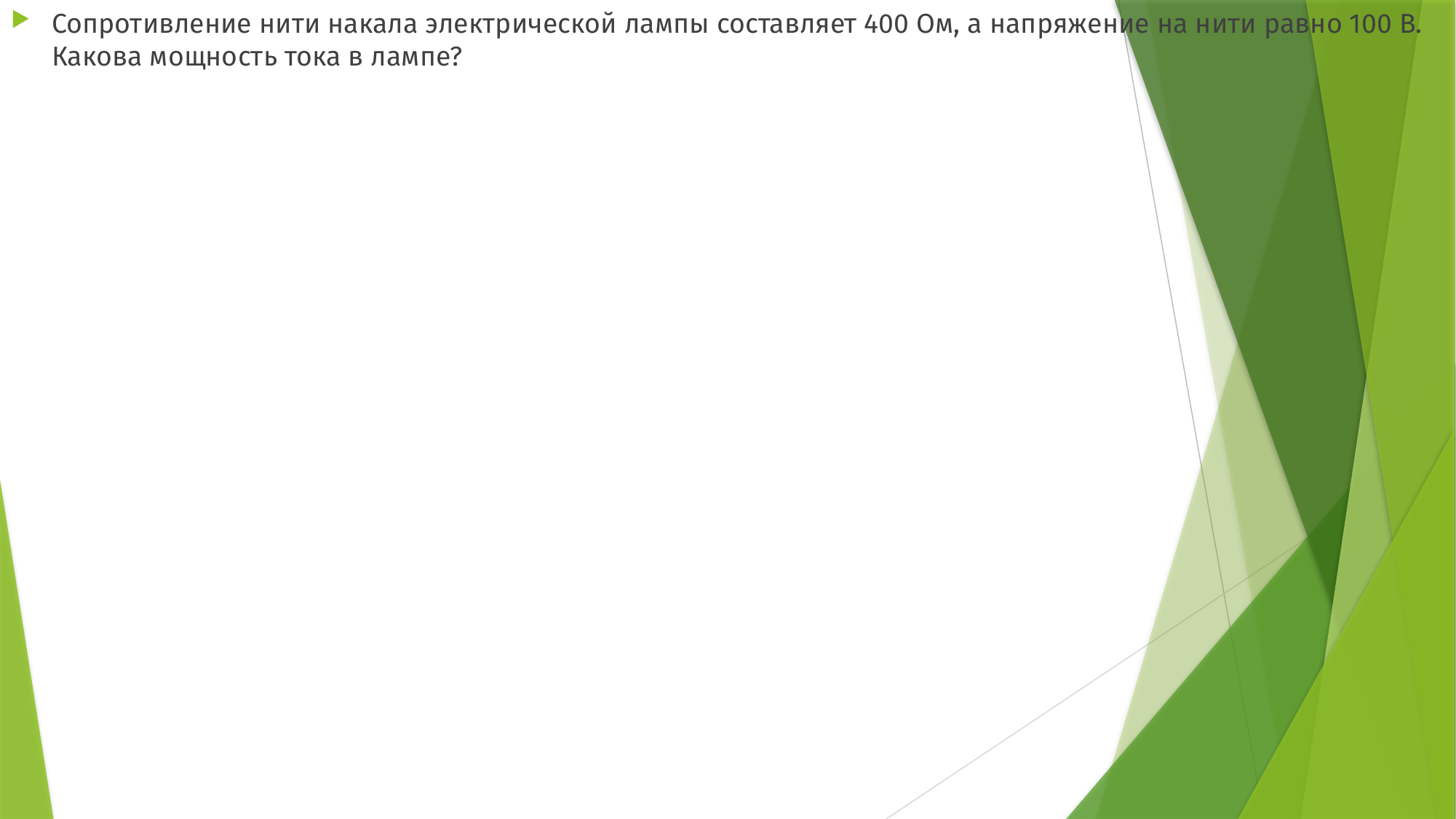

Сопротивление нити накала электрической лампы составляет 400 Ом, а напряжение на нити равно 100 В. Какова мощность тока в лампе?
#